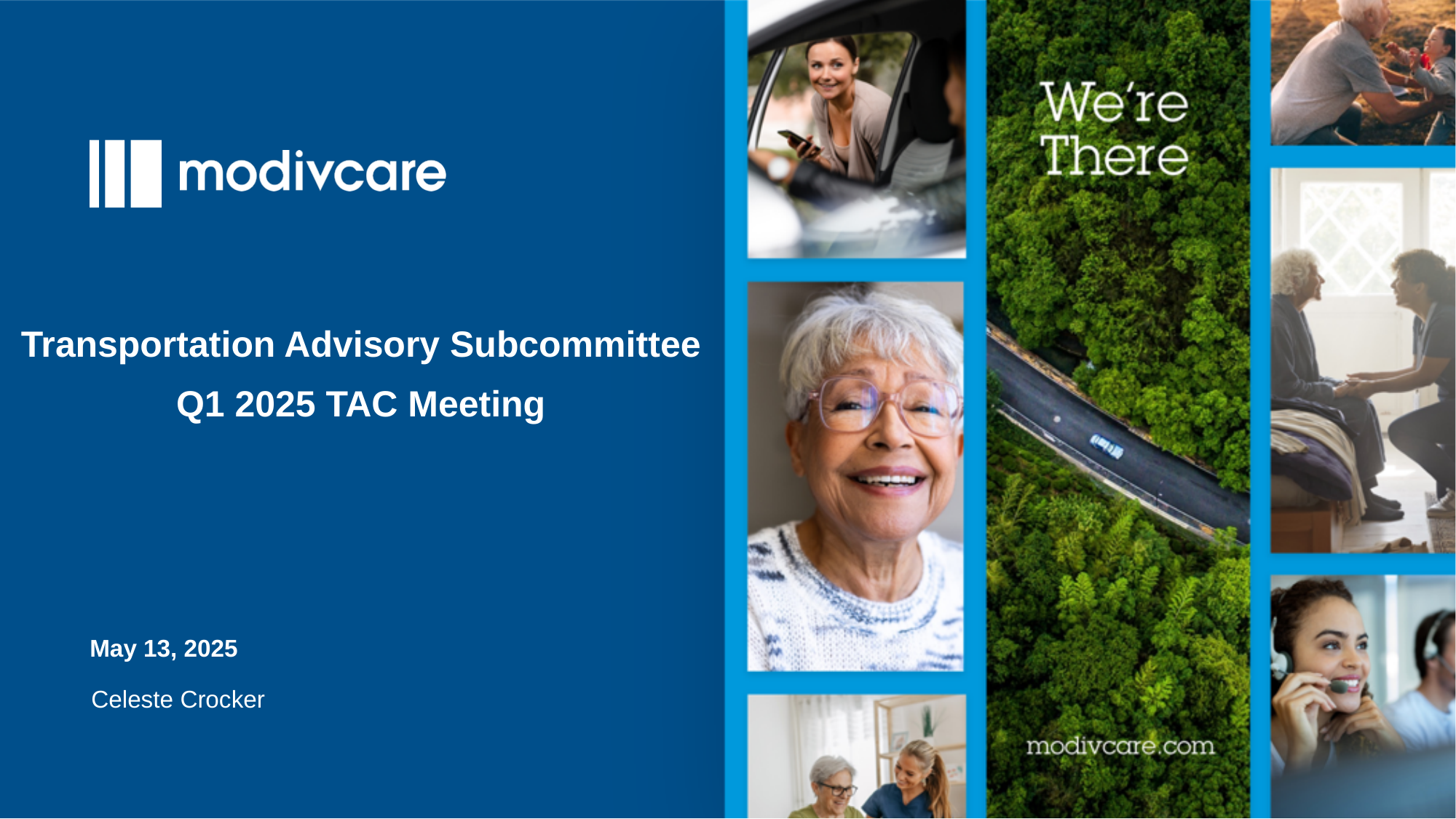

Transportation Advisory Subcommittee​
Q1 2025 TAC Meeting

May 13, 2025
Celeste Crocker